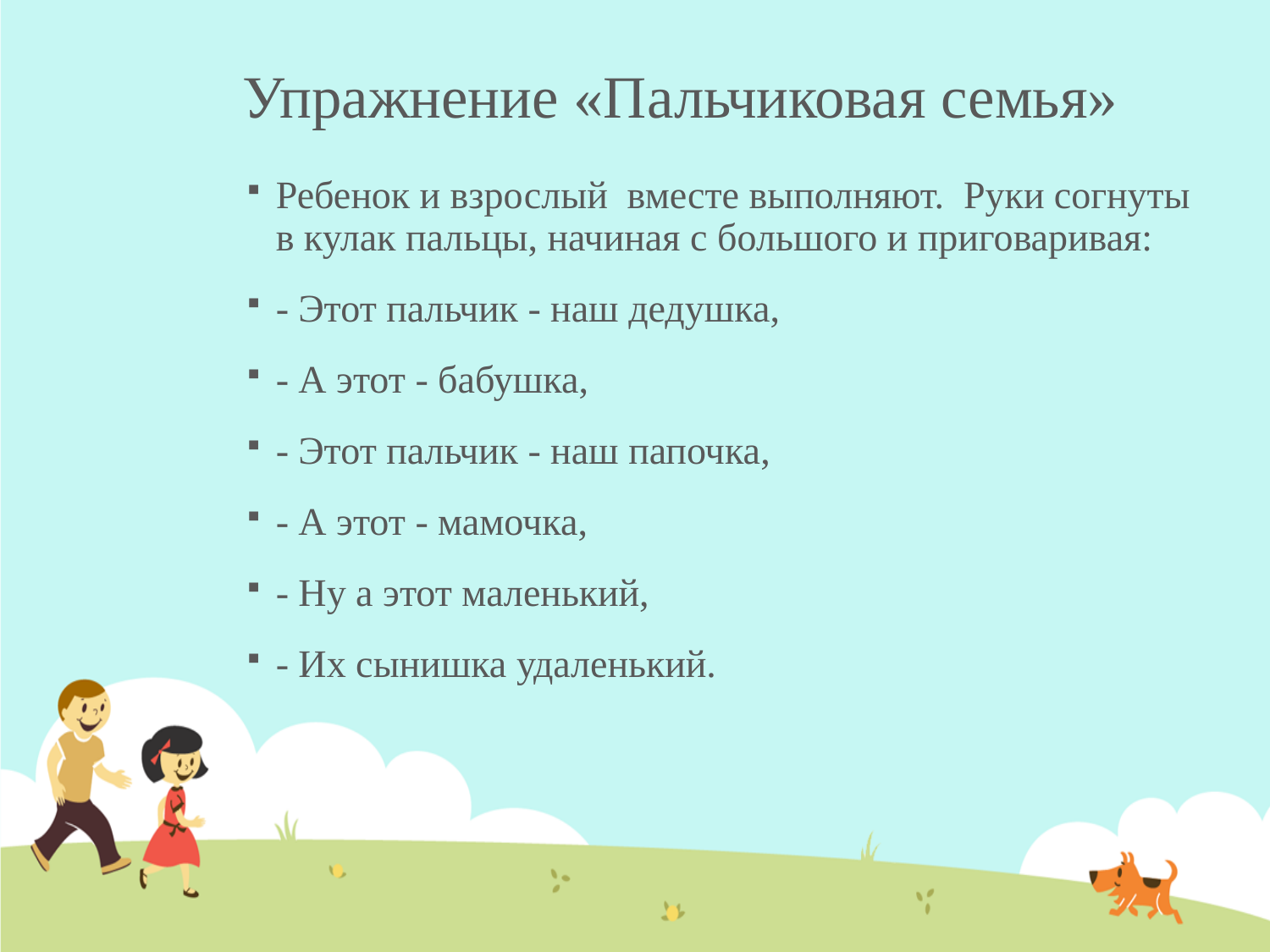

# Упражнение «Пальчиковая семья»
Ребенок и взрослый  вместе выполняют.  Руки согнуты в кулак пальцы, начиная с большого и приговаривая:
- Этот пальчик - наш дедушка,
- А этот - бабушка,
- Этот пальчик - наш папочка,
- А этот - мамочка,
- Ну а этот маленький,
- Их сынишка удаленький.